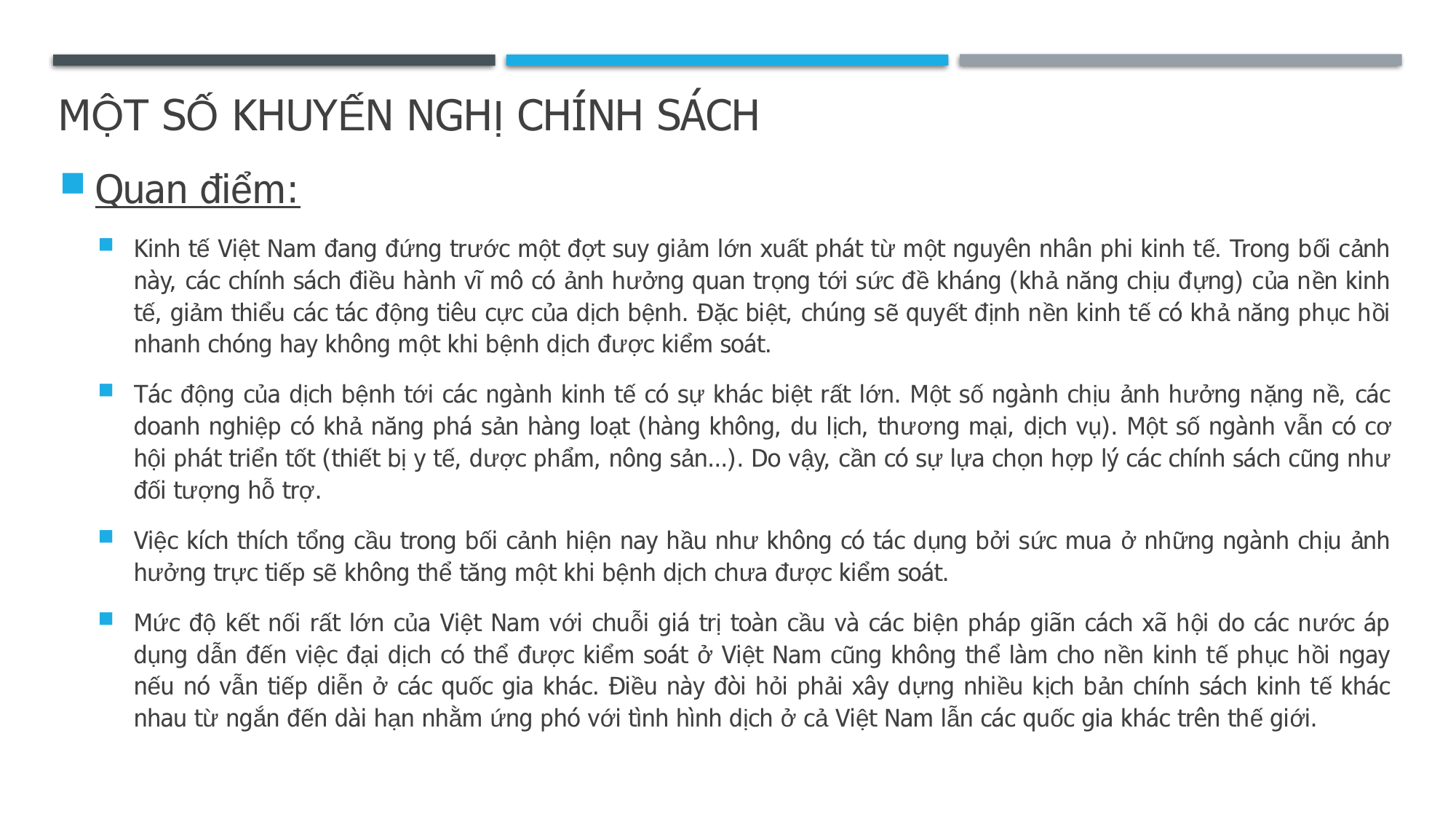

# Một số khuyến nghị chính sách
Quan điểm:
Kinh tế Việt Nam đang đứng trước một đợt suy giảm lớn xuất phát từ một nguyên nhân phi kinh tế. Trong bối cảnh này, các chính sách điều hành vĩ mô có ảnh hưởng quan trọng tới sức đề kháng (khả năng chịu đựng) của nền kinh tế, giảm thiểu các tác động tiêu cực của dịch bệnh. Đặc biệt, chúng sẽ quyết định nền kinh tế có khả năng phục hồi nhanh chóng hay không một khi bệnh dịch được kiểm soát.
Tác động của dịch bệnh tới các ngành kinh tế có sự khác biệt rất lớn. Một số ngành chịu ảnh hưởng nặng nề, các doanh nghiệp có khả năng phá sản hàng loạt (hàng không, du lịch, thương mại, dịch vụ). Một số ngành vẫn có cơ hội phát triển tốt (thiết bị y tế, dược phẩm, nông sản…). Do vậy, cần có sự lựa chọn hợp lý các chính sách cũng như đối tượng hỗ trợ.
Việc kích thích tổng cầu trong bối cảnh hiện nay hầu như không có tác dụng bởi sức mua ở những ngành chịu ảnh hưởng trực tiếp sẽ không thể tăng một khi bệnh dịch chưa được kiểm soát.
Mức độ kết nối rất lớn của Việt Nam với chuỗi giá trị toàn cầu và các biện pháp giãn cách xã hội do các nước áp dụng dẫn đến việc đại dịch có thể được kiểm soát ở Việt Nam cũng không thể làm cho nền kinh tế phục hồi ngay nếu nó vẫn tiếp diễn ở các quốc gia khác. Điều này đòi hỏi phải xây dựng nhiều kịch bản chính sách kinh tế khác nhau từ ngắn đến dài hạn nhằm ứng phó với tình hình dịch ở cả Việt Nam lẫn các quốc gia khác trên thế giới.